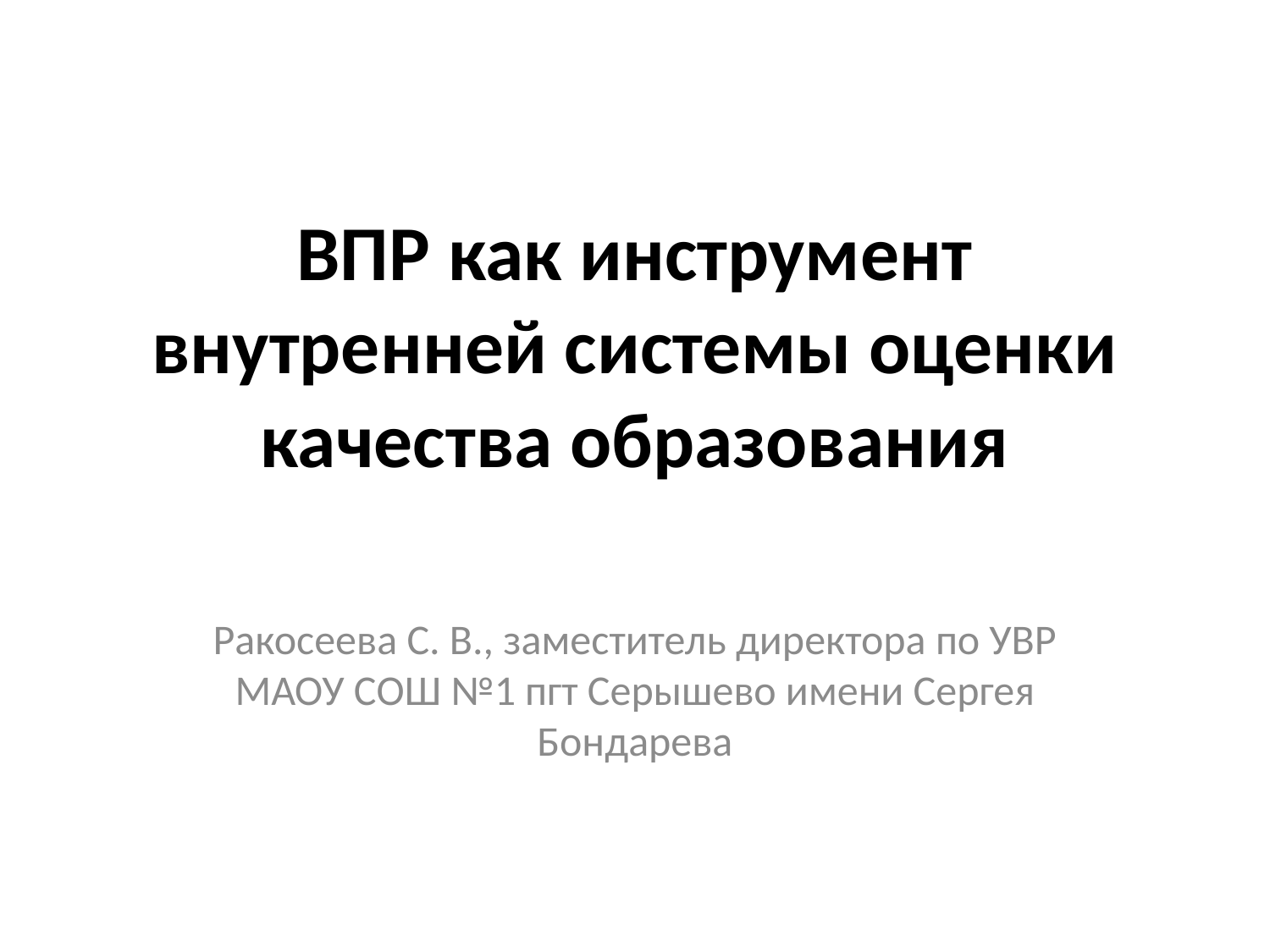

# ВПР как инструмент внутренней системы оценки качества образования
Ракосеева С. В., заместитель директора по УВР МАОУ СОШ №1 пгт Серышево имени Сергея Бондарева